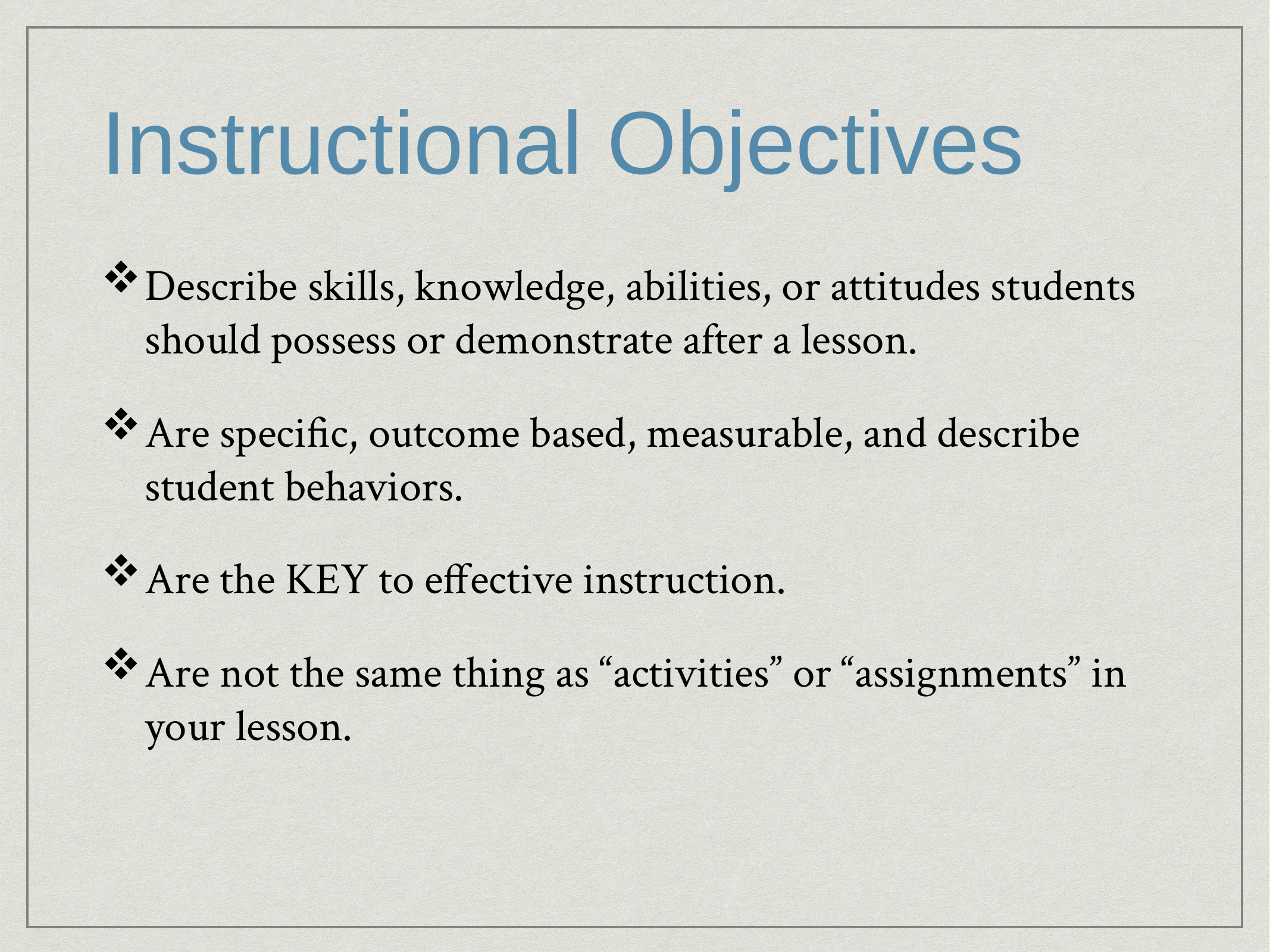

# Instructional Objectives
Describe skills, knowledge, abilities, or attitudes students should possess or demonstrate after a lesson.
Are specific, outcome based, measurable, and describe student behaviors.
Are the KEY to effective instruction.
Are not the same thing as “activities” or “assignments” in your lesson.